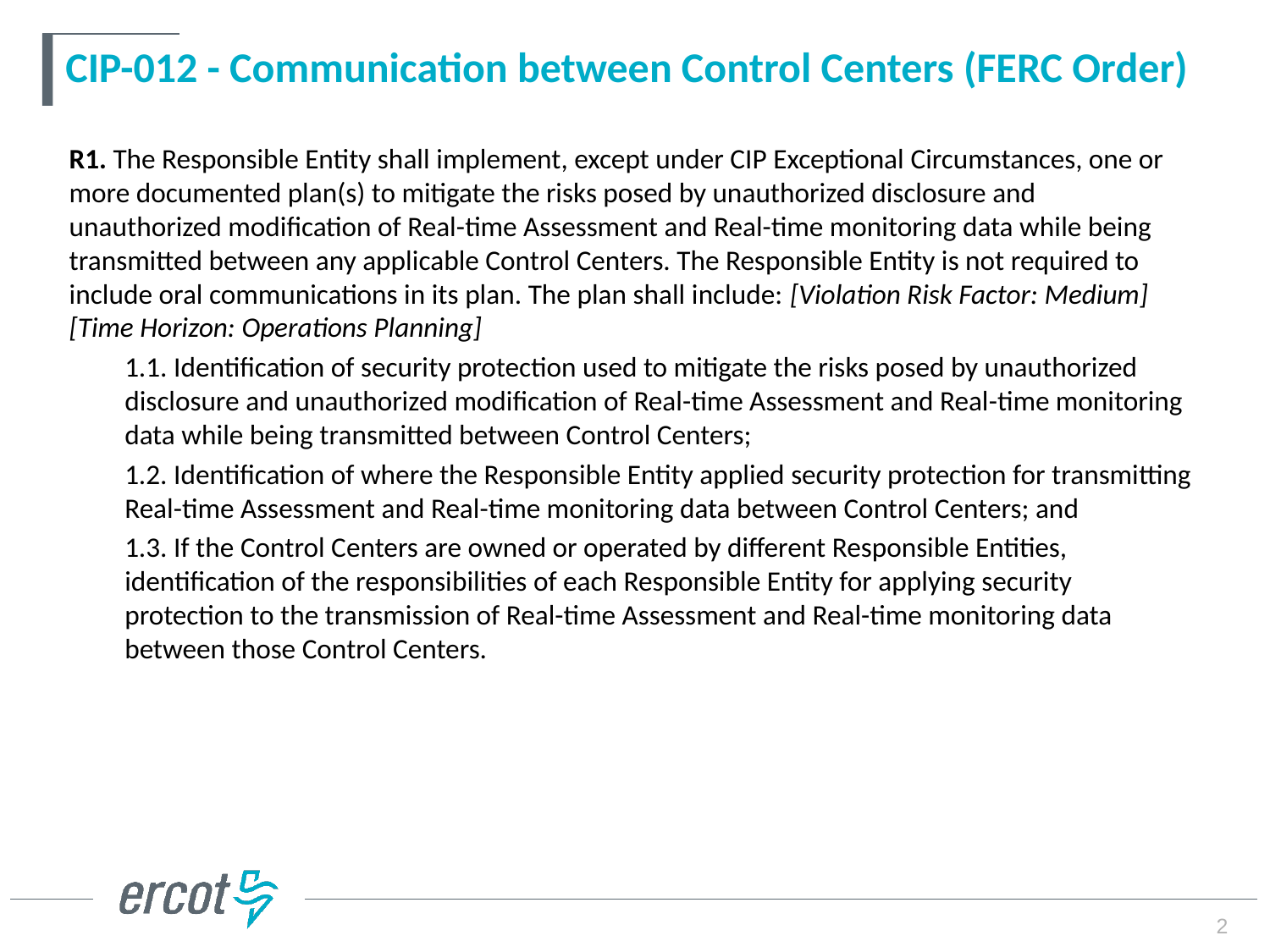

# CIP-012 - Communication between Control Centers (FERC Order)
R1. The Responsible Entity shall implement, except under CIP Exceptional Circumstances, one or more documented plan(s) to mitigate the risks posed by unauthorized disclosure and unauthorized modification of Real-time Assessment and Real-time monitoring data while being transmitted between any applicable Control Centers. The Responsible Entity is not required to include oral communications in its plan. The plan shall include: [Violation Risk Factor: Medium] [Time Horizon: Operations Planning]
1.1. Identification of security protection used to mitigate the risks posed by unauthorized disclosure and unauthorized modification of Real-time Assessment and Real-time monitoring data while being transmitted between Control Centers;
1.2. Identification of where the Responsible Entity applied security protection for transmitting Real-time Assessment and Real-time monitoring data between Control Centers; and
1.3. If the Control Centers are owned or operated by different Responsible Entities, identification of the responsibilities of each Responsible Entity for applying security protection to the transmission of Real-time Assessment and Real-time monitoring data between those Control Centers.

2